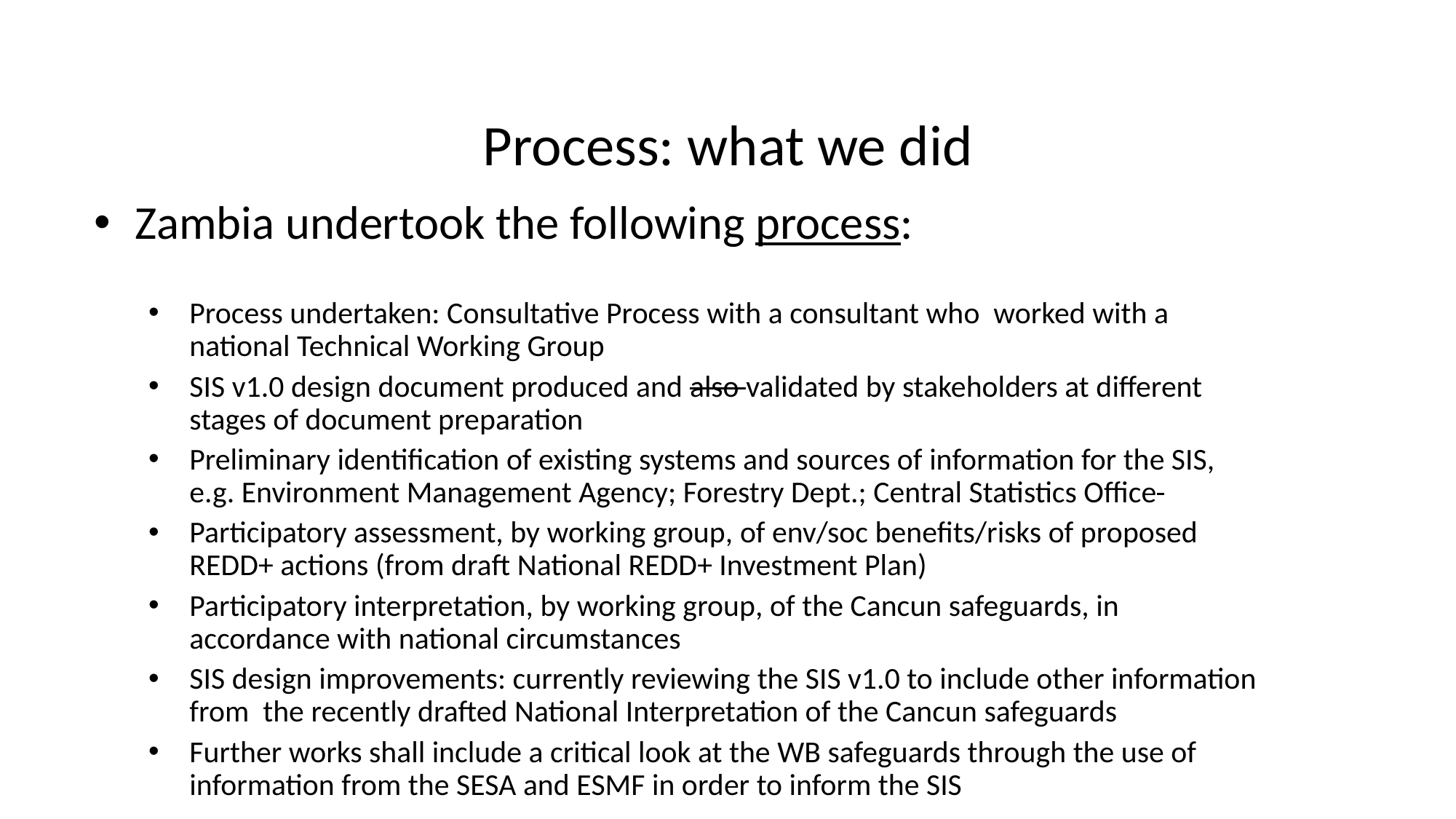

# Process: what we did
Zambia undertook the following process:

Process undertaken: Consultative Process with a consultant who  worked with a national Technical Working Group
SIS v1.0 design document produced and also validated by stakeholders at different stages of document preparation
Preliminary identification of existing systems and sources of information for the SIS, e.g. Environment Management Agency; Forestry Dept.; Central Statistics Office
Participatory assessment, by working group, of env/soc benefits/risks of proposed REDD+ actions (from draft National REDD+ Investment Plan)
Participatory interpretation, by working group, of the Cancun safeguards, in accordance with national circumstances
SIS design improvements: currently reviewing the SIS v1.0 to include other information from  the recently drafted National Interpretation of the Cancun safeguards
Further works shall include a critical look at the WB safeguards through the use of information from the SESA and ESMF in order to inform the SIS